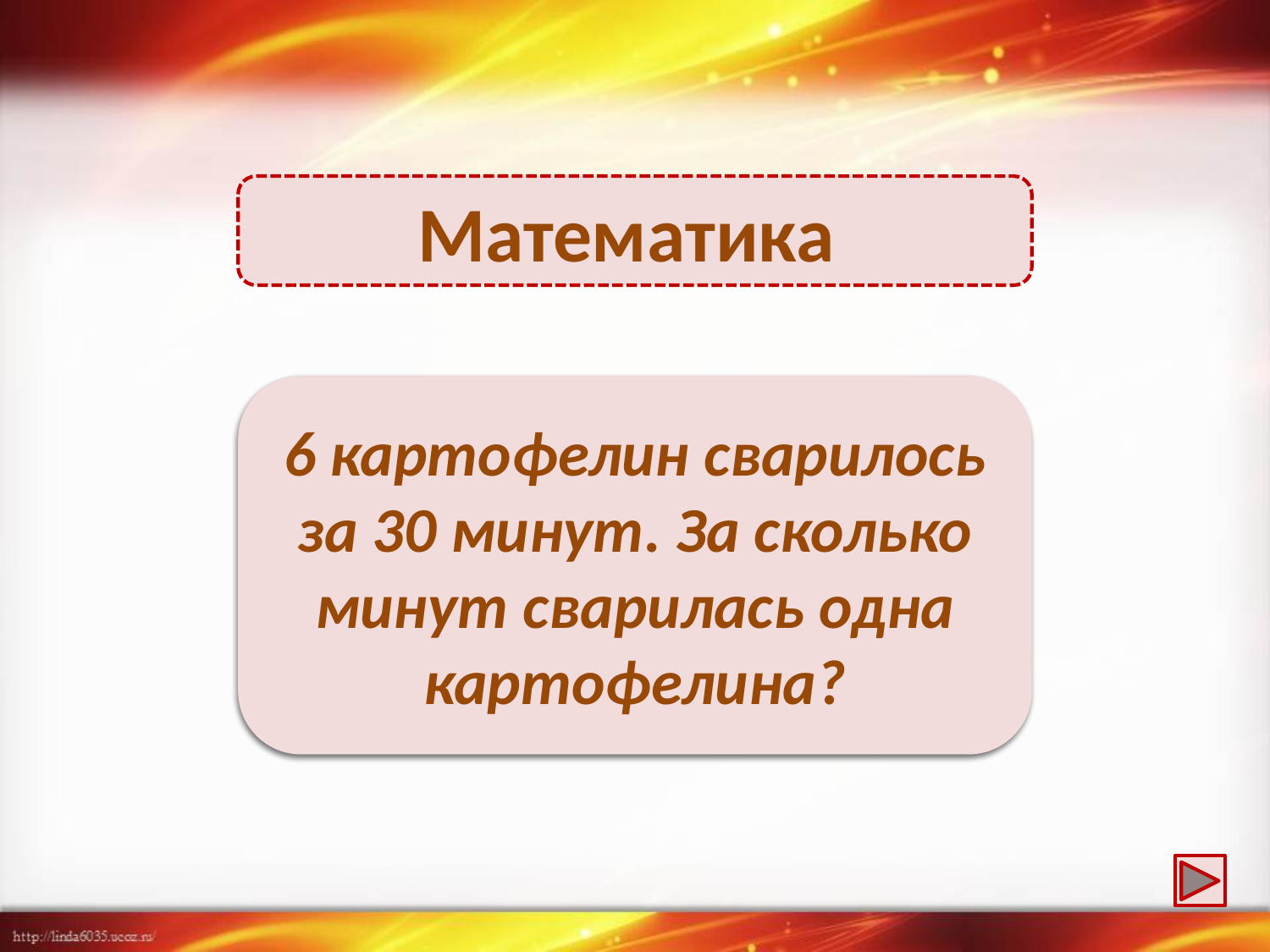

Математика
За 30 минут
6 картофелин сварилось за 30 минут. За сколько минут сварилась одна картофелина?